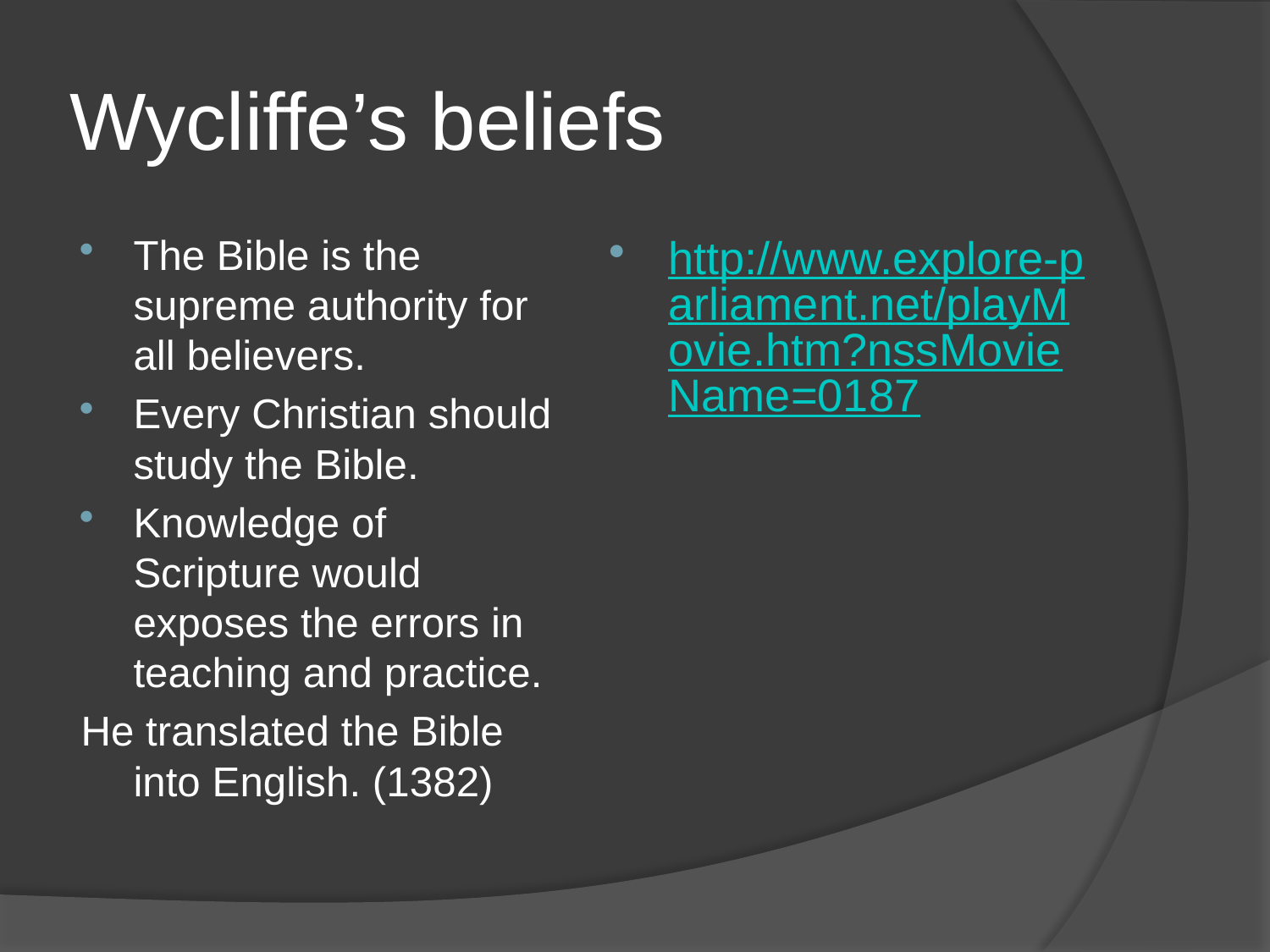

# Wycliffe’s beliefs
The Bible is the supreme authority for all believers.
Every Christian should study the Bible.
Knowledge of Scripture would exposes the errors in teaching and practice.
He translated the Bible into English. (1382)
http://www.explore-parliament.net/playMovie.htm?nssMovieName=0187